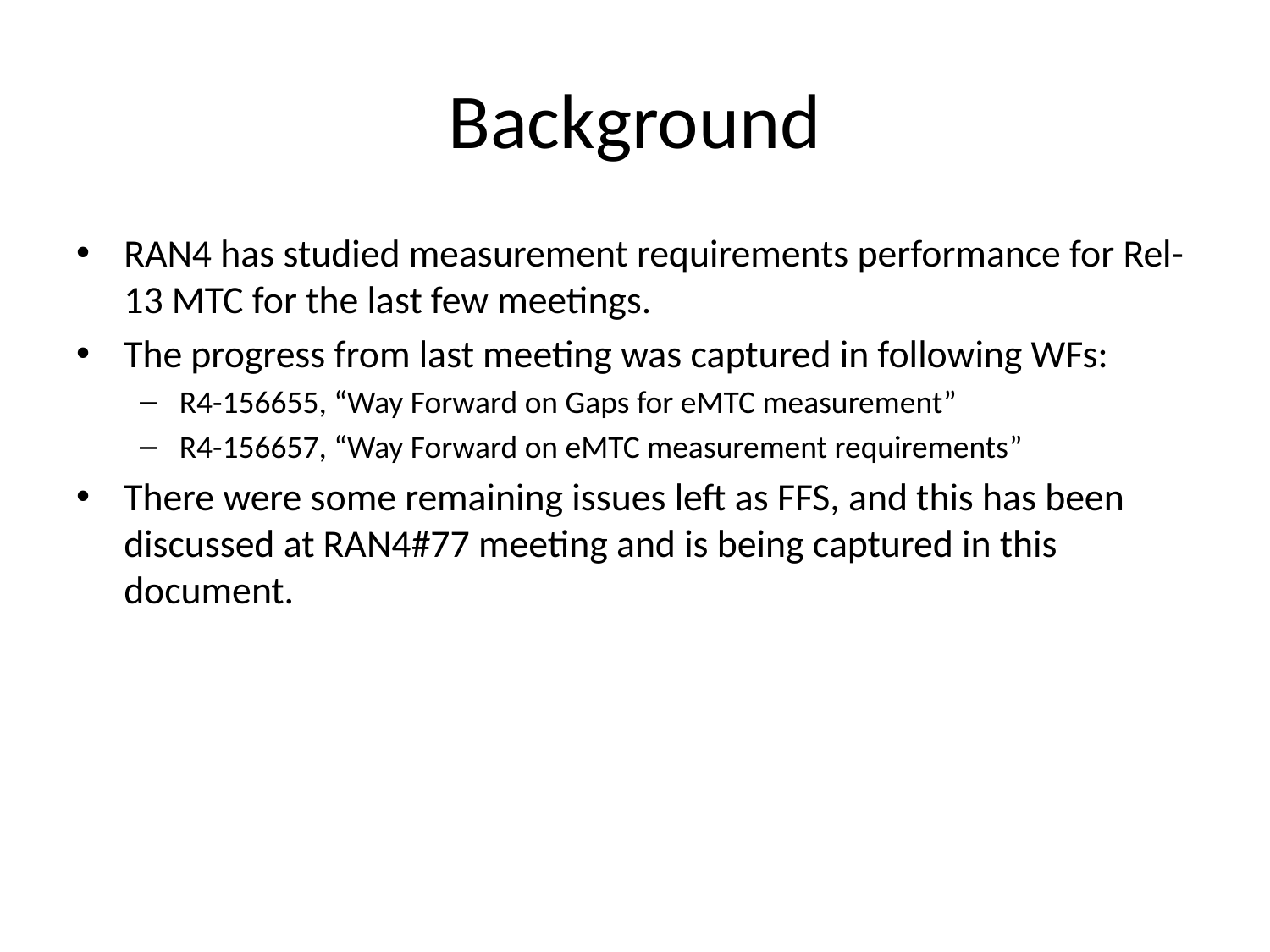

# Background
RAN4 has studied measurement requirements performance for Rel-13 MTC for the last few meetings.
The progress from last meeting was captured in following WFs:
R4-156655, “Way Forward on Gaps for eMTC measurement”
R4-156657, “Way Forward on eMTC measurement requirements”
There were some remaining issues left as FFS, and this has been discussed at RAN4#77 meeting and is being captured in this document.